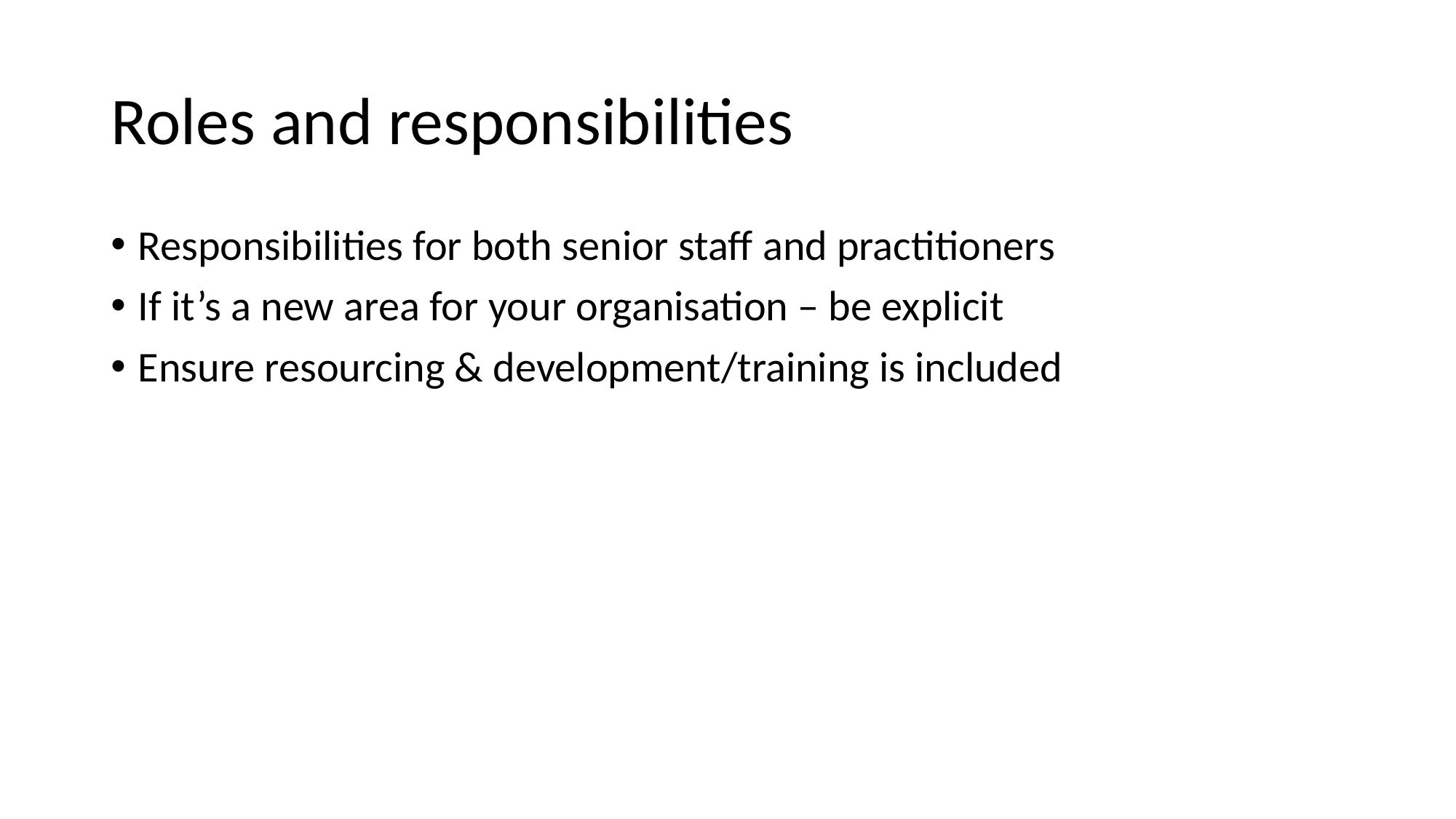

# Roles and responsibilities
Responsibilities for both senior staff and practitioners
If it’s a new area for your organisation – be explicit
Ensure resourcing & development/training is included